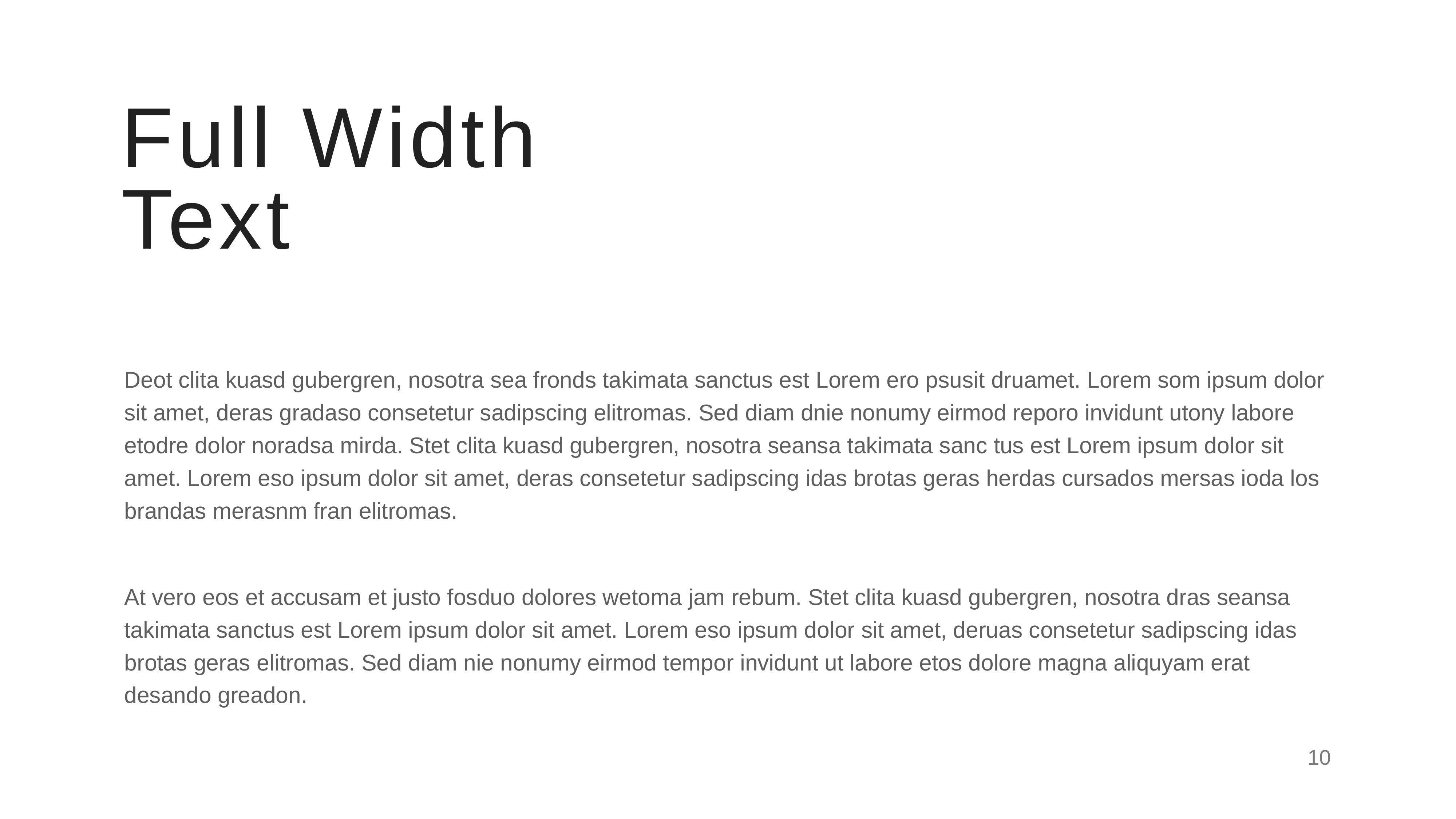

# Full Width
Text
Deot clita kuasd gubergren, nosotra sea fronds takimata sanctus est Lorem ero psusit druamet. Lorem som ipsum dolor sit amet, deras gradaso consetetur sadipscing elitromas. Sed diam dnie nonumy eirmod reporo invidunt utony labore etodre dolor noradsa mirda. Stet clita kuasd gubergren, nosotra seansa takimata sanc tus est Lorem ipsum dolor sit amet. Lorem eso ipsum dolor sit amet, deras consetetur sadipscing idas brotas geras herdas cursados mersas ioda los brandas merasnm fran elitromas.
At vero eos et accusam et justo fosduo dolores wetoma jam rebum. Stet clita kuasd gubergren, nosotra dras seansa takimata sanctus est Lorem ipsum dolor sit amet. Lorem eso ipsum dolor sit amet, deruas consetetur sadipscing idas brotas geras elitromas. Sed diam nie nonumy eirmod tempor invidunt ut labore etos dolore magna aliquyam erat desando greadon.
10